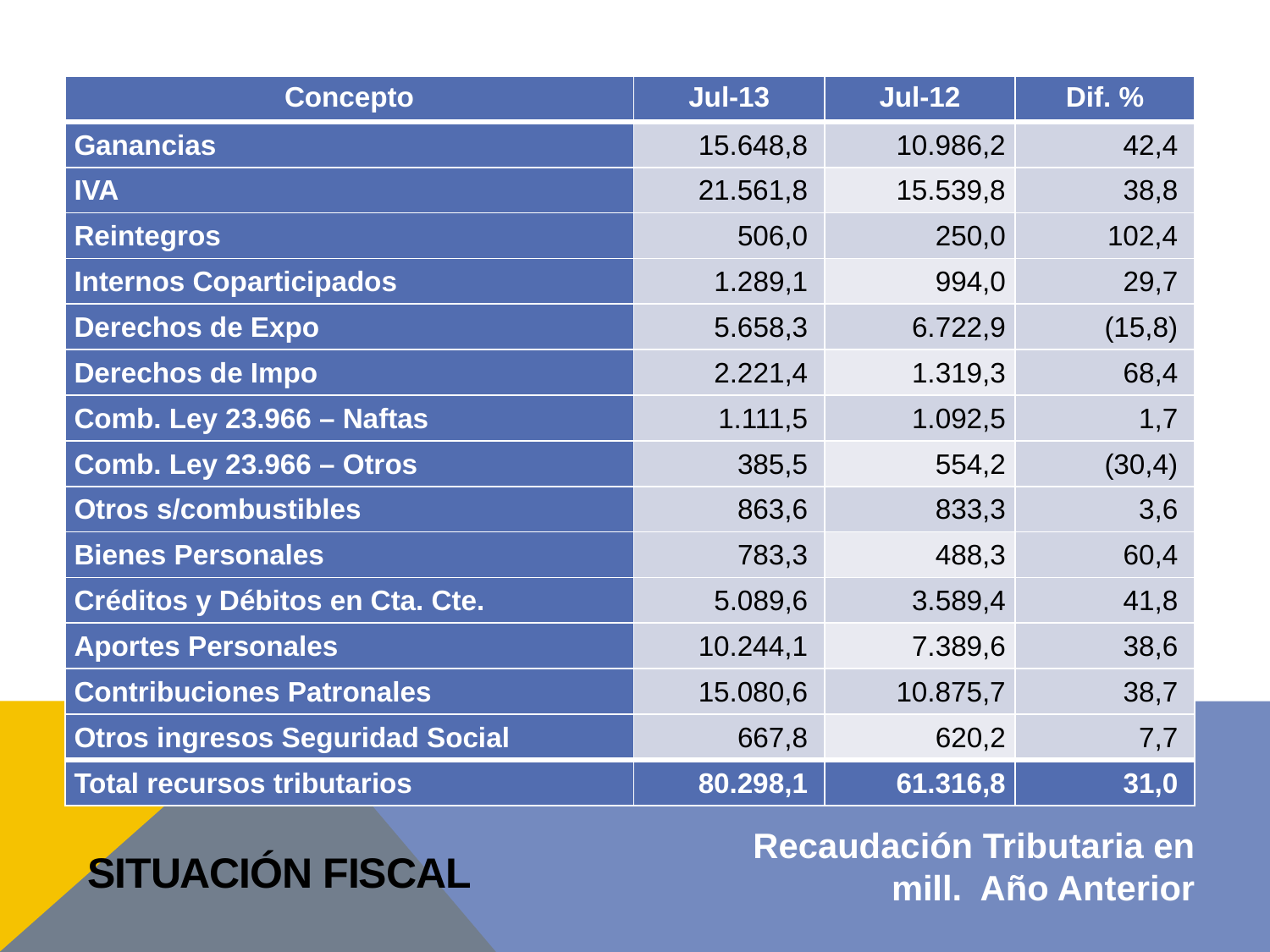

| Concepto | Jul-13 | Jul-12 | Dif. % |
| --- | --- | --- | --- |
| Ganancias | 15.648,8 | 10.986,2 | 42,4 |
| IVA | 21.561,8 | 15.539,8 | 38,8 |
| Reintegros | 506,0 | 250,0 | 102,4 |
| Internos Coparticipados | 1.289,1 | 994,0 | 29,7 |
| Derechos de Expo | 5.658,3 | 6.722,9 | (15,8) |
| Derechos de Impo | 2.221,4 | 1.319,3 | 68,4 |
| Comb. Ley 23.966 – Naftas | 1.111,5 | 1.092,5 | 1,7 |
| Comb. Ley 23.966 – Otros | 385,5 | 554,2 | (30,4) |
| Otros s/combustibles | 863,6 | 833,3 | 3,6 |
| Bienes Personales | 783,3 | 488,3 | 60,4 |
| Créditos y Débitos en Cta. Cte. | 5.089,6 | 3.589,4 | 41,8 |
| Aportes Personales | 10.244,1 | 7.389,6 | 38,6 |
| Contribuciones Patronales | 15.080,6 | 10.875,7 | 38,7 |
| Otros ingresos Seguridad Social | 667,8 | 620,2 | 7,7 |
| Total recursos tributarios | 80.298,1 | 61.316,8 | 31,0 |
# Situación Fiscal
Recaudación Tributaria en mill.  Año Anterior